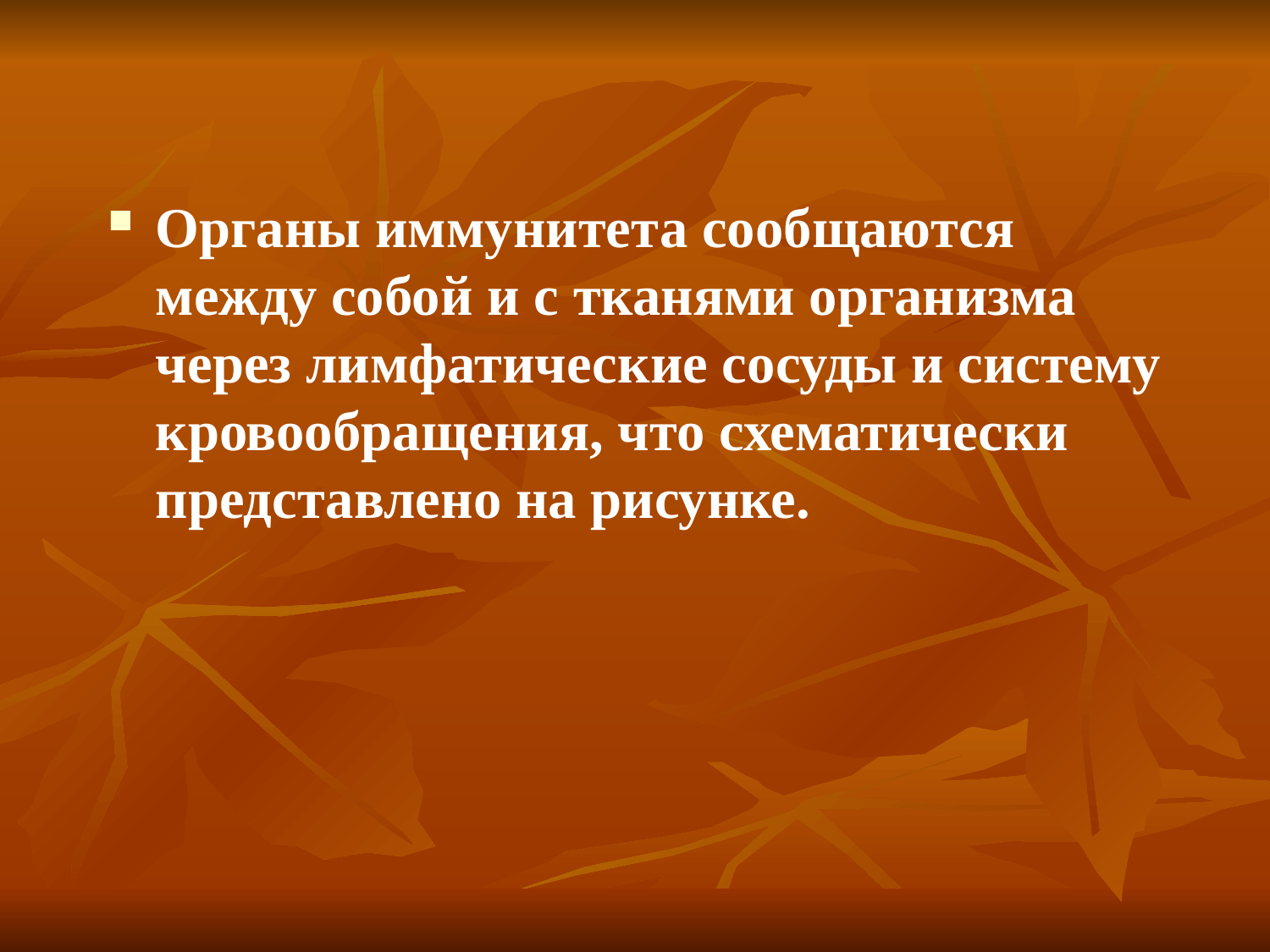

Органы иммунитета сообщаются между собой и с тканями организма через лимфатические сосуды и систему кровообращения, что схематически представлено на рисунке.